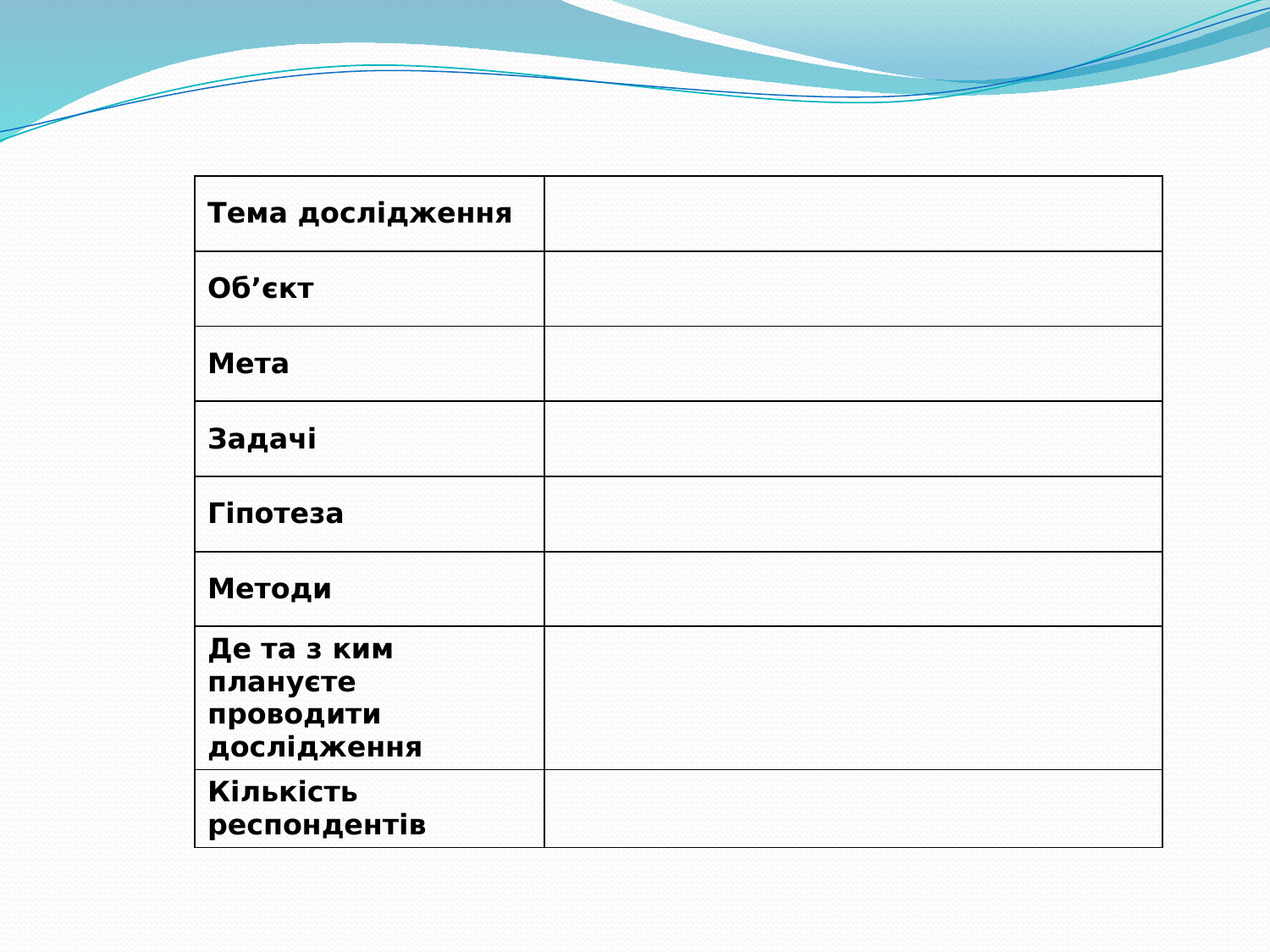

| Тема дослідження |  |
| --- | --- |
| Об’єкт |  |
| Мета |  |
| Задачі |  |
| Гіпотеза |  |
| Методи |  |
| Де та з ким плануєте проводити дослідження |  |
| Кількість респондентів |  |